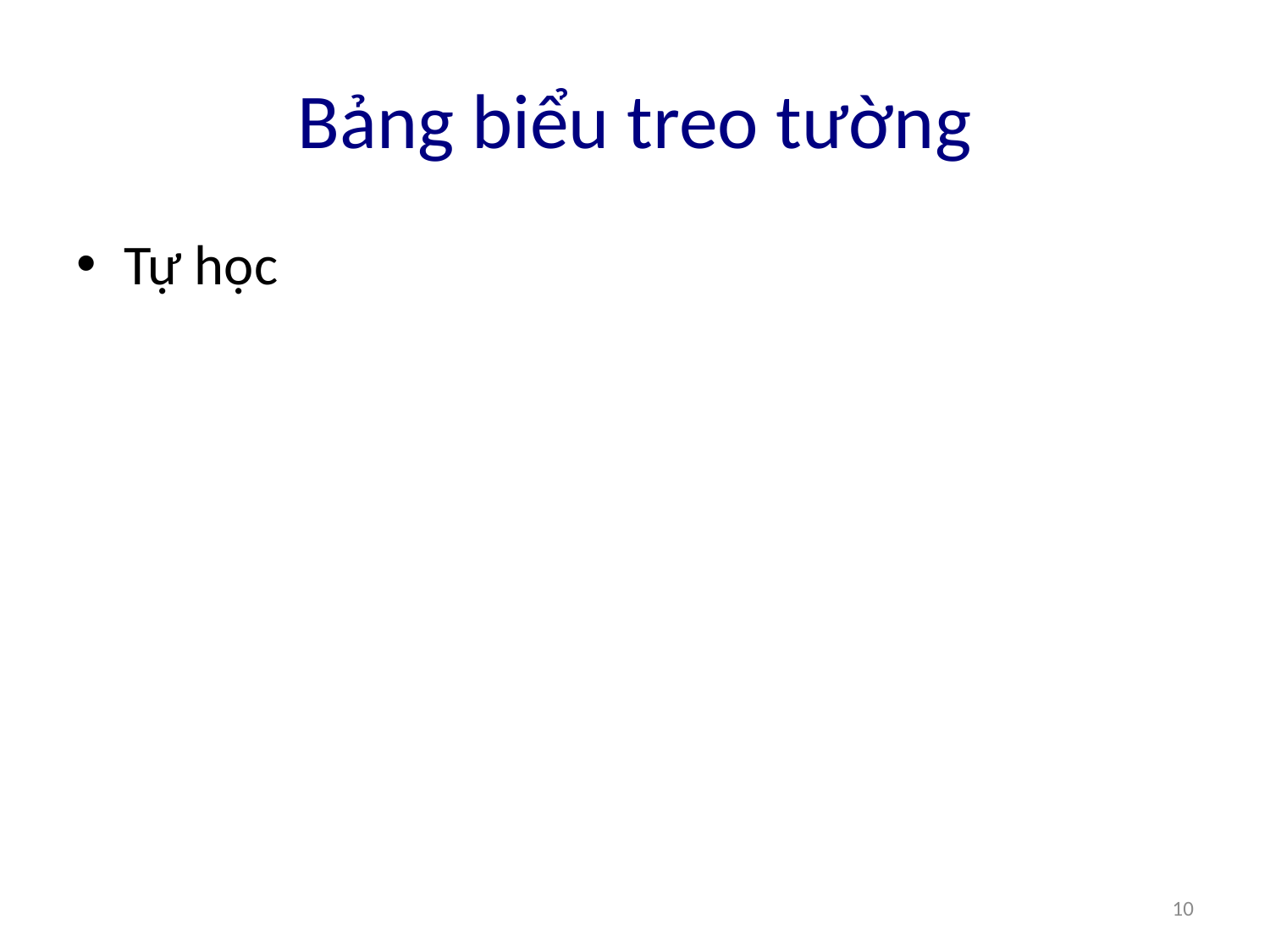

# Bảng biểu treo tường
Tự học

10